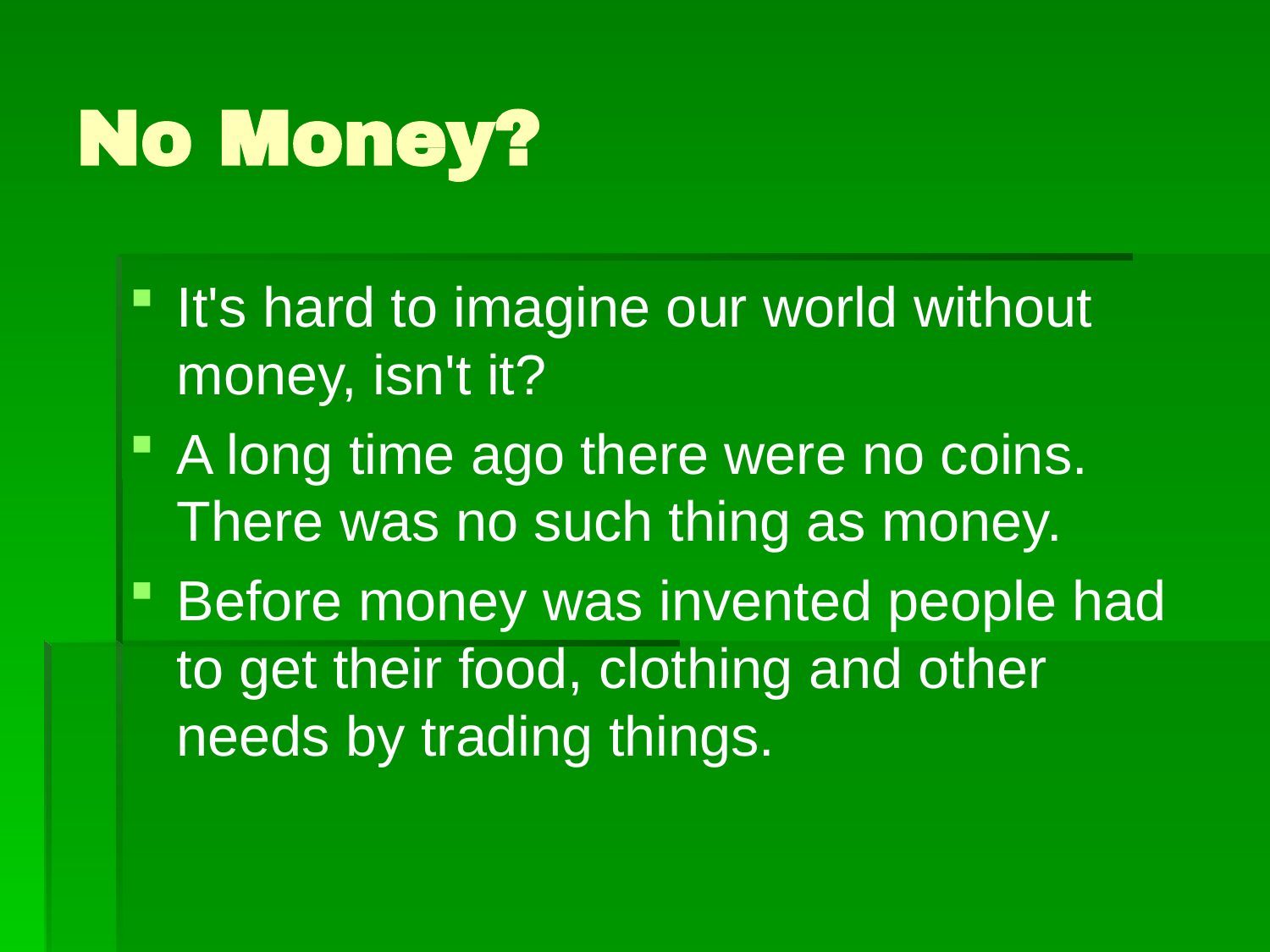

# No Money?
It's hard to imagine our world without money, isn't it?
A long time ago there were no coins. There was no such thing as money.
Before money was invented people had to get their food, clothing and other needs by trading things.